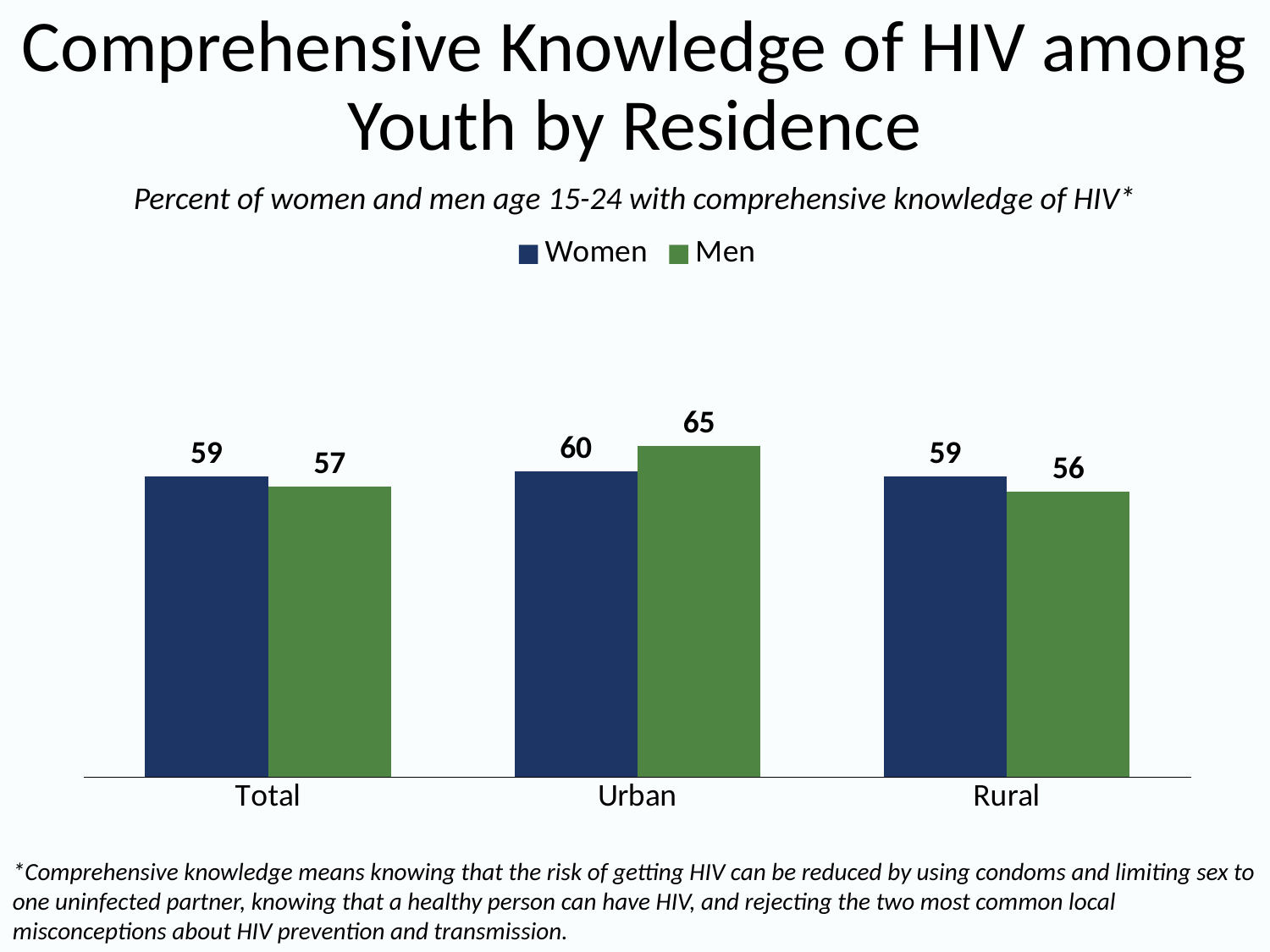

# Comprehensive Knowledge of HIV among Youth by Residence
Percent of women and men age 15-24 with comprehensive knowledge of HIV*

### Chart

| Category | Women | Men |
|---|---|---|
| Total | 59.0 | 57.0 |
| Urban | 60.0 | 65.0 |
| Rural | 59.0 | 56.0 |
*Comprehensive knowledge means knowing that the risk of getting HIV can be reduced by using condoms and limiting sex to one uninfected partner, knowing that a healthy person can have HIV, and rejecting the two most common local misconceptions about HIV prevention and transmission.